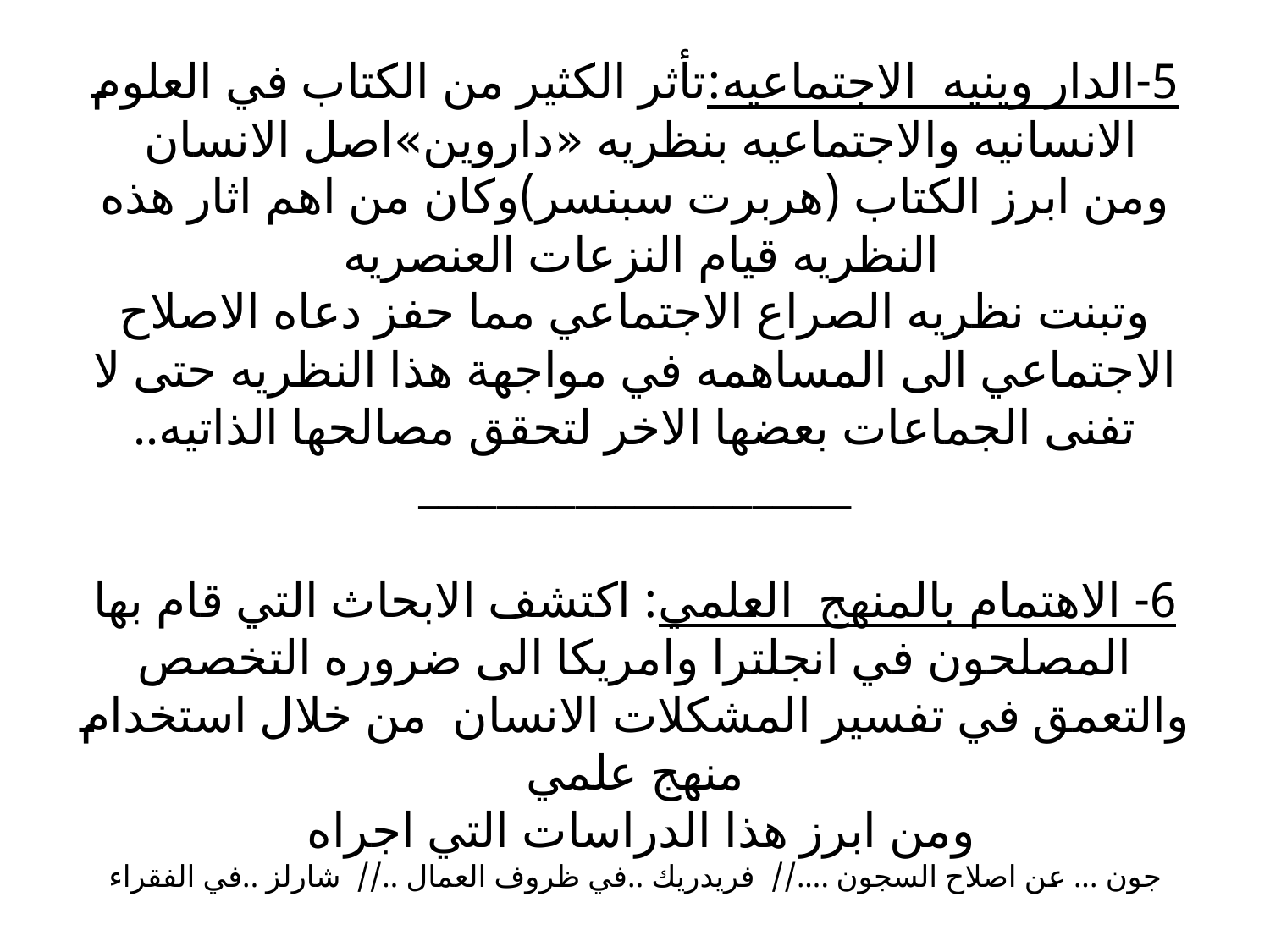

# 5-الدار وينيه  الاجتماعيه:تأثر الكثير من الكتاب في العلوم الانسانيه والاجتماعيه بنظريه «داروين»اصل الانسان ومن ابرز الكتاب (هربرت سبنسر)وكان من اهم اثار هذه النظريه قيام النزعات العنصريه وتبنت نظريه الصراع الاجتماعي مما حفز دعاه الاصلاح الاجتماعي الى المساهمه في مواجهة هذا النظريه حتى لا تفنى الجماعات بعضها الاخر لتحقق مصالحها الذاتيه.. ______________________ 6- الاهتمام بالمنهج  العلمي: اكتشف الابحاث التي قام بها المصلحون في انجلترا وامريكا الى ضروره التخصص والتعمق في تفسير المشكلات الانسان  من خلال استخدام منهج علمي ومن ابرز هذا الدراسات التي اجراه جون ... عن اصلاح السجون ....//  فريدريك ..في ظروف العمال ..//  شارلز ..في الفقراء